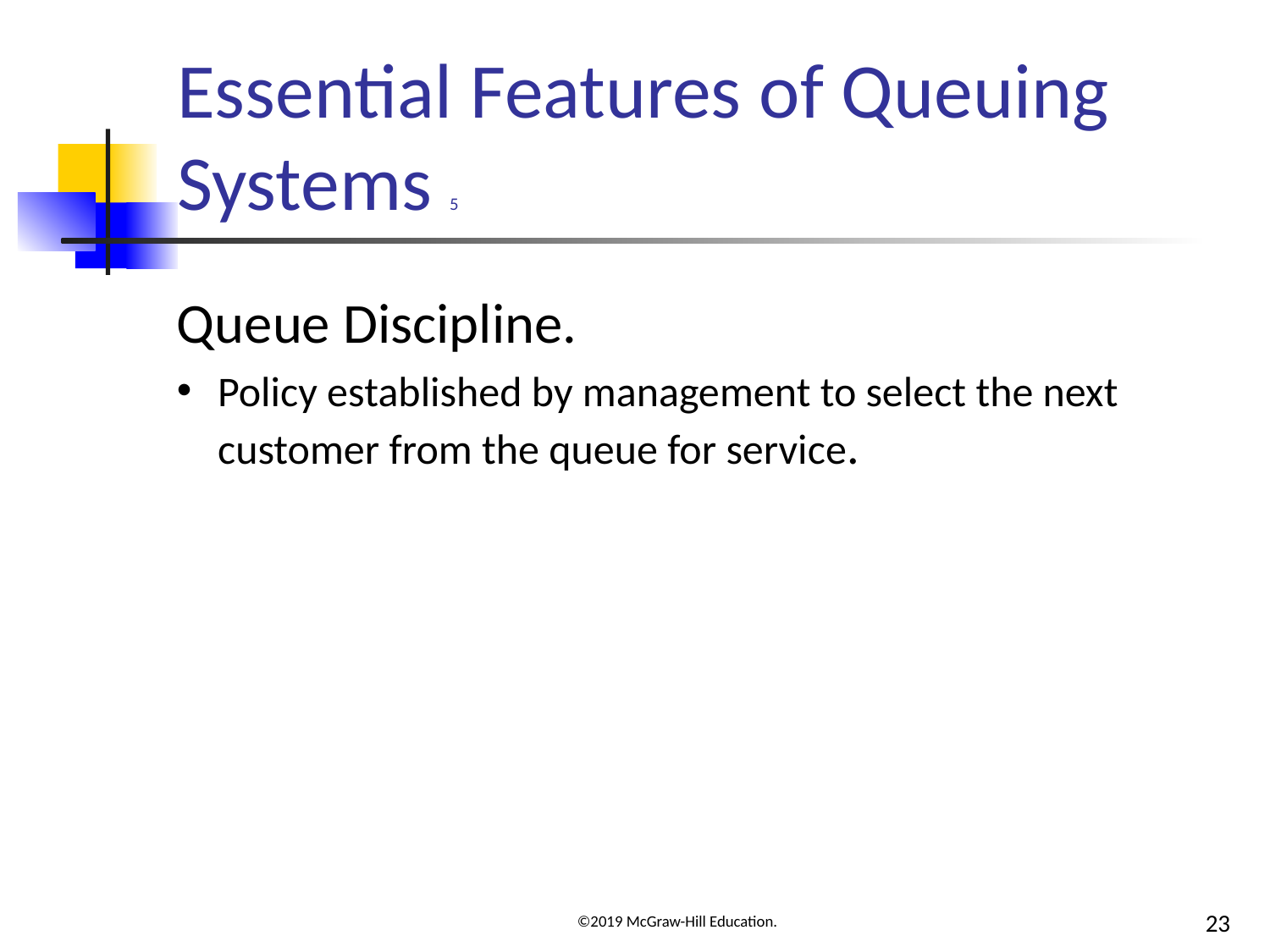

# Essential Features of Queuing Systems 5
Queue Discipline.
Policy established by management to select the next customer from the queue for service.